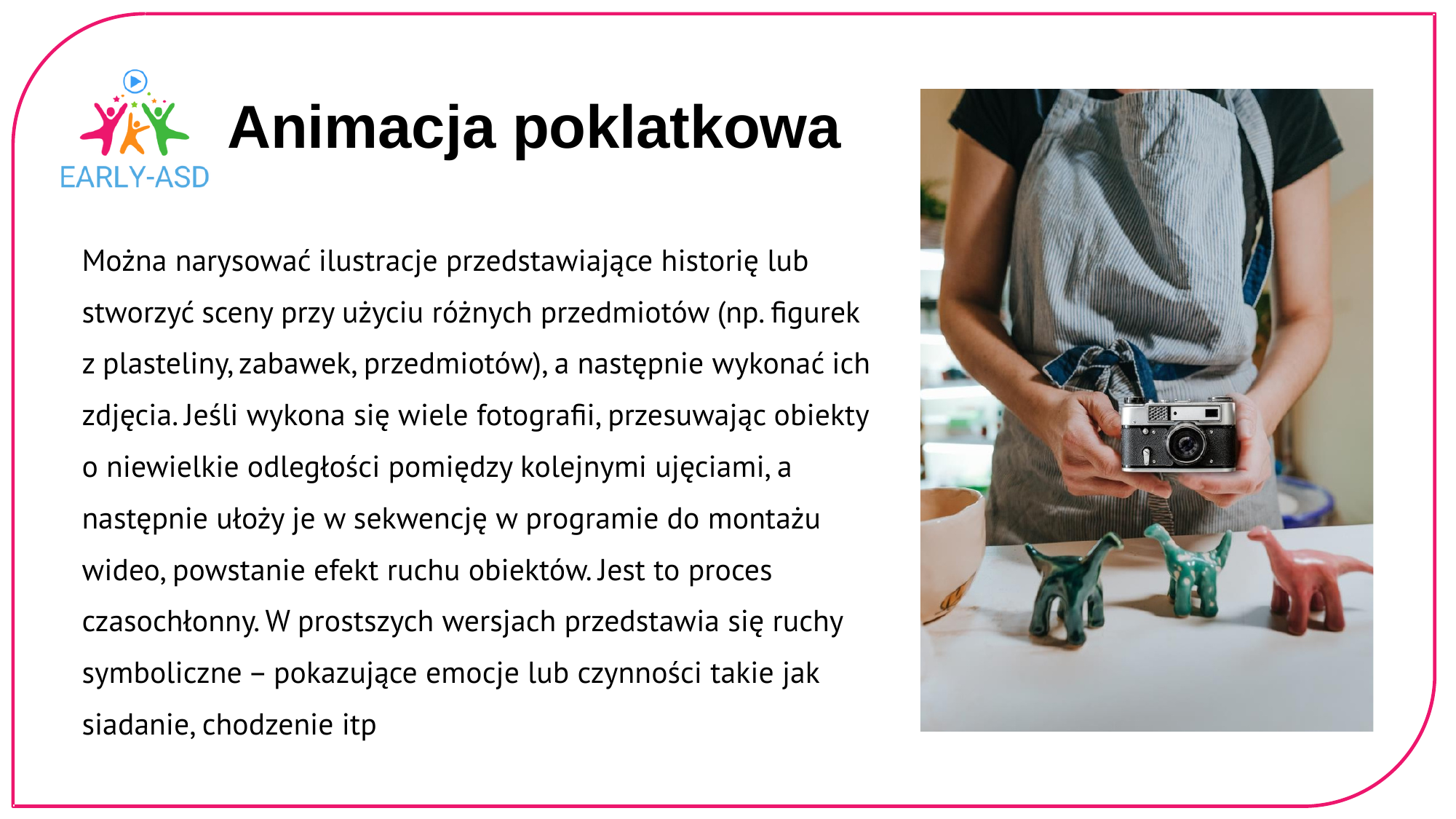

Animacja poklatkowa

Można narysować ilustracje przedstawiające historię lub stworzyć sceny przy użyciu różnych przedmiotów (np. figurek z plasteliny, zabawek, przedmiotów), a następnie wykonać ich zdjęcia. Jeśli wykona się wiele fotografii, przesuwając obiekty o niewielkie odległości pomiędzy kolejnymi ujęciami, a następnie ułoży je w sekwencję w programie do montażu wideo, powstanie efekt ruchu obiektów. Jest to proces czasochłonny. W prostszych wersjach przedstawia się ruchy symboliczne – pokazujące emocje lub czynności takie jak siadanie, chodzenie itp